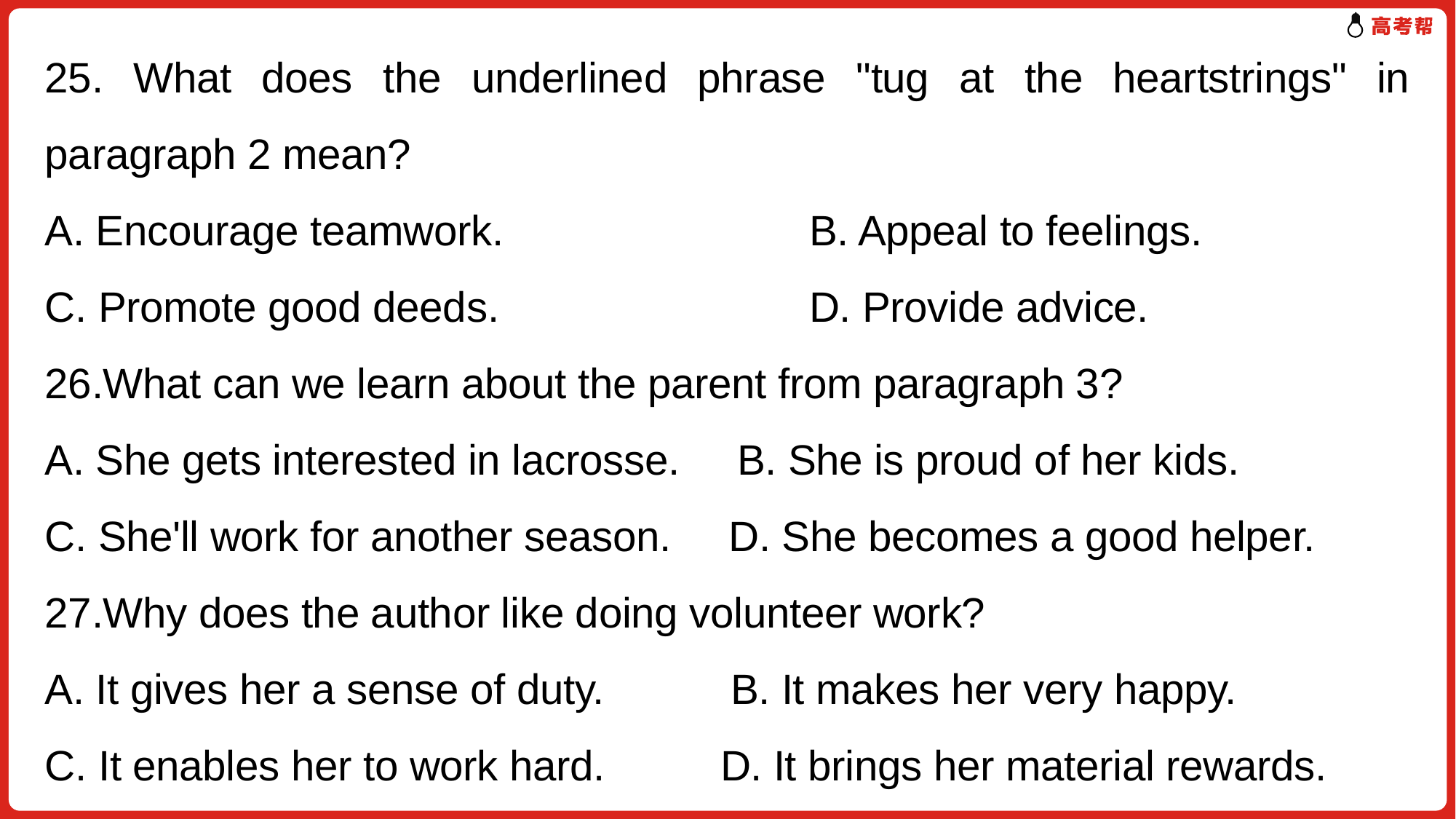

25. What does the underlined phrase "tug at the heartstrings" in paragraph 2 mean?
A. Encourage teamwork.	                   B. Appeal to feelings.
C. Promote good deeds.	                   D. Provide advice.
26.What can we learn about the parent from paragraph 3?
A. She gets interested in lacrosse.     B. She is proud of her kids.
C. She'll work for another season.     D. She becomes a good helper.
27.Why does the author like doing volunteer work?
A. It gives her a sense of duty.           B. It makes her very happy.
C. It enables her to work hard.          D. It brings her material rewards.